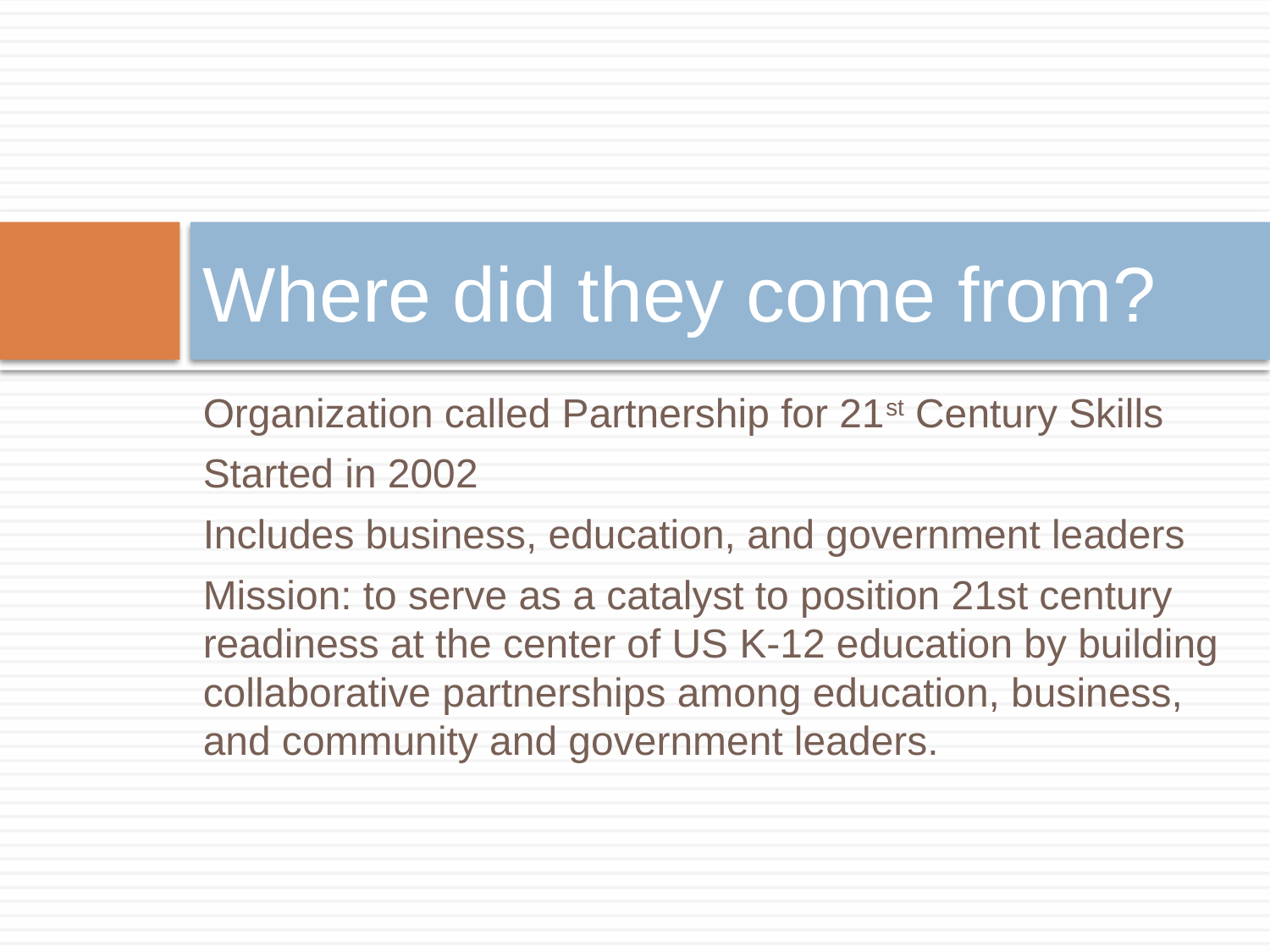

# Where did they come from?
Organization called Partnership for 21st Century Skills
Started in 2002
Includes business, education, and government leaders
Mission: to serve as a catalyst to position 21st century readiness at the center of US K-12 education by building collaborative partnerships among education, business, and community and government leaders.